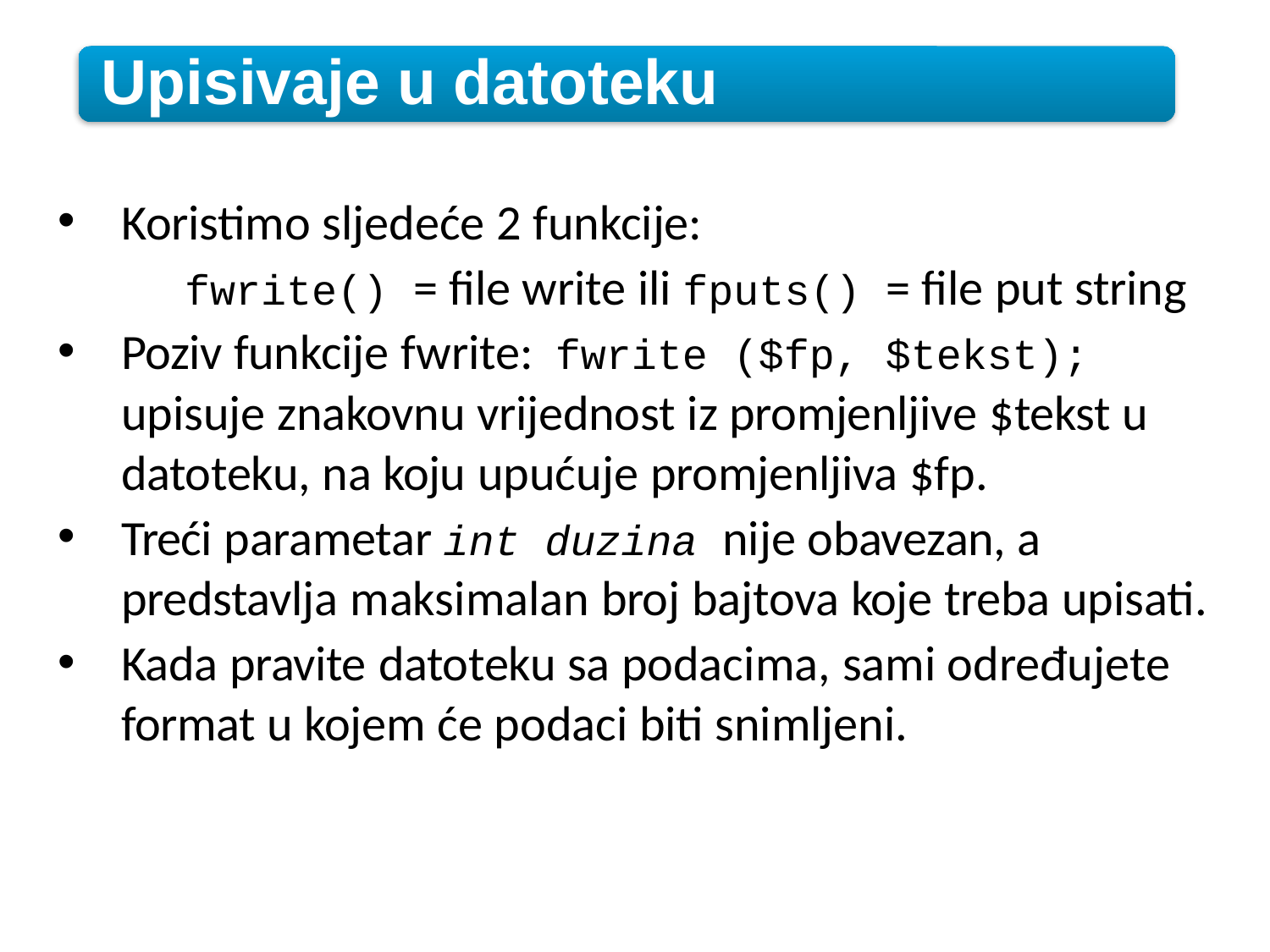

Upisivaje u datoteku
Koristimo sljedeće 2 funkcije:
	fwrite() = file write ili fputs() = file put string
Poziv funkcije fwrite: fwrite ($fp, $tekst); upisuje znakovnu vrijednost iz promjenljivе $tekst u datoteku, na koju upućuje promjenljiva $fp.
Treći parametar int duzina nije obavezan, a predstavlja maksimalan broj bajtova koje treba upisati.
Kada pravite datoteku sa podacima, sami određujete format u kojem će podaci biti snimljeni.
Rad sa datotekam
5